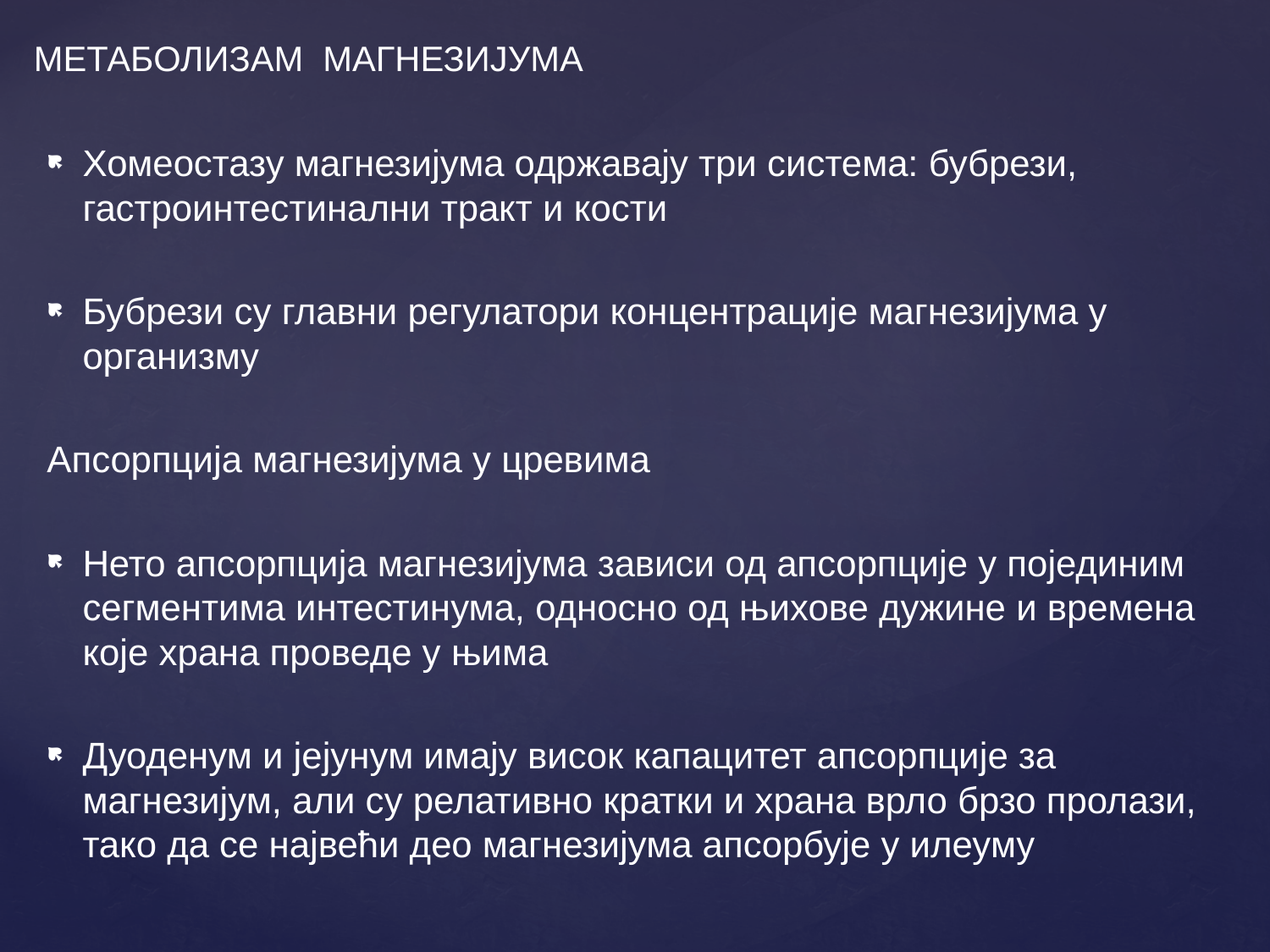

# МЕТАБОЛИЗАМ  МАГНЕЗИЈУМА
Хомеостазу магнезијума одржавају три система: бубрези, гастроинтестинални тракт и кости

Бубрези су главни регулатори концентрације магнезијума у организму

Апсорпција магнезијума у цревима

Нето апсорпција магнезијума зависи од апсорпције у појединим сегментима интестинума, односно од њихове дужине и времена које храна проведе у њима

Дуоденум и јејунум имају висок капацитет апсорпције за магнезијум, али су релативно кратки и храна врло брзо пролази, тако да се највећи део магнезијума апсорбује у илеуму